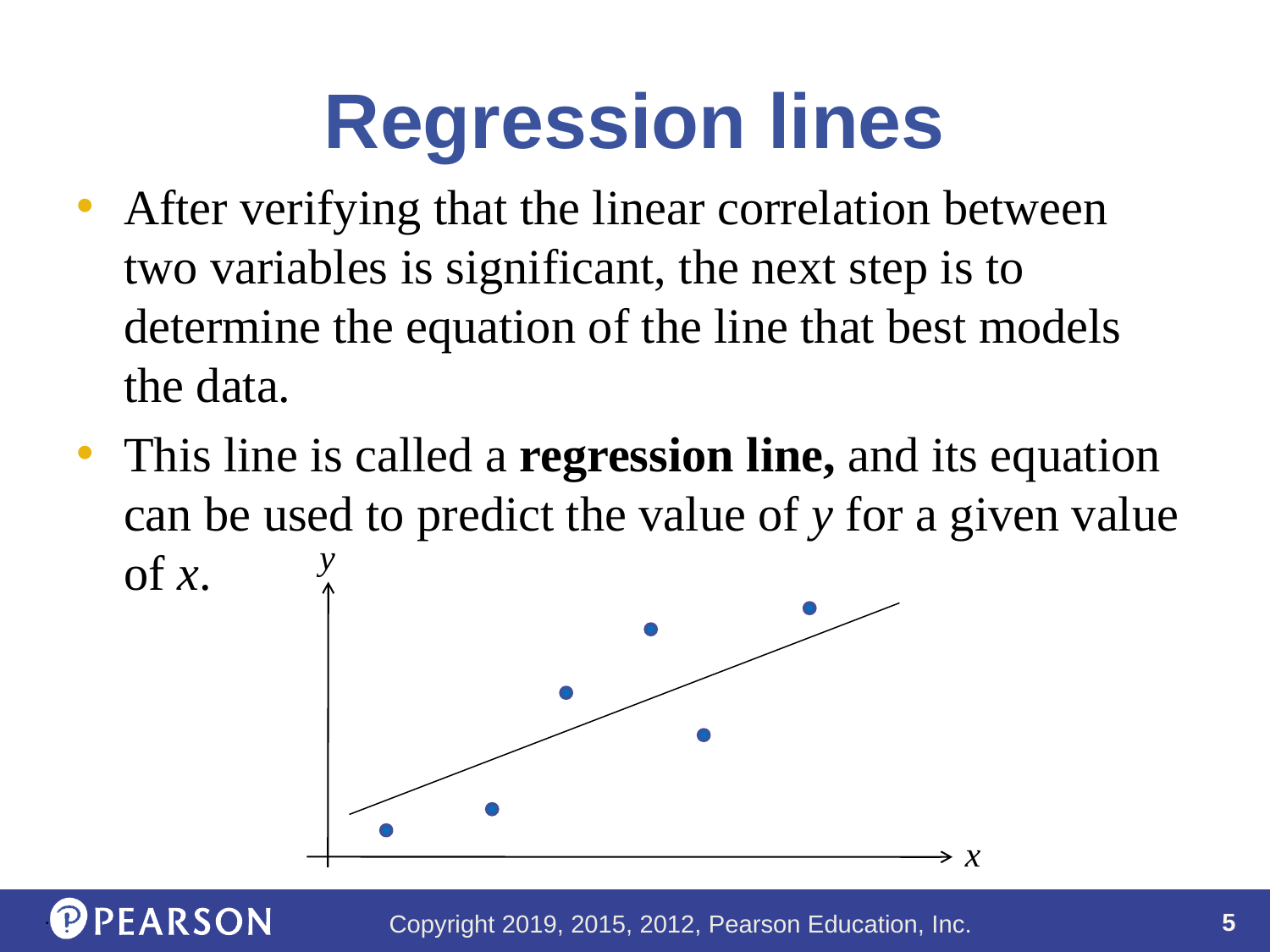

# Regression lines
After verifying that the linear correlation between two variables is significant, the next step is to determine the equation of the line that best models the data.
This line is called a regression line, and its equation can be used to predict the value of y for a given value of x.
y

x
.